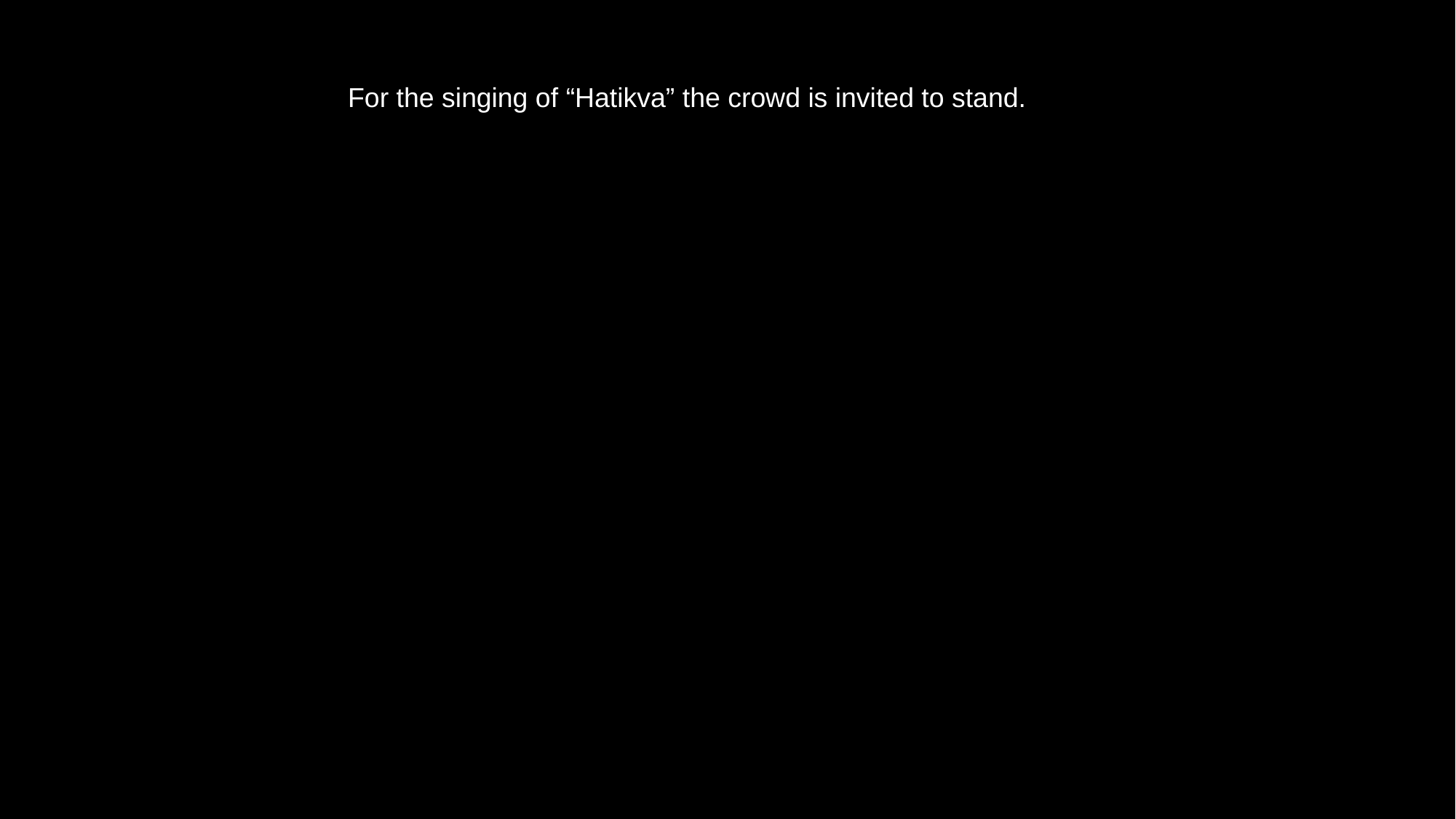

For the singing of “Hatikva” the crowd is invited to stand.